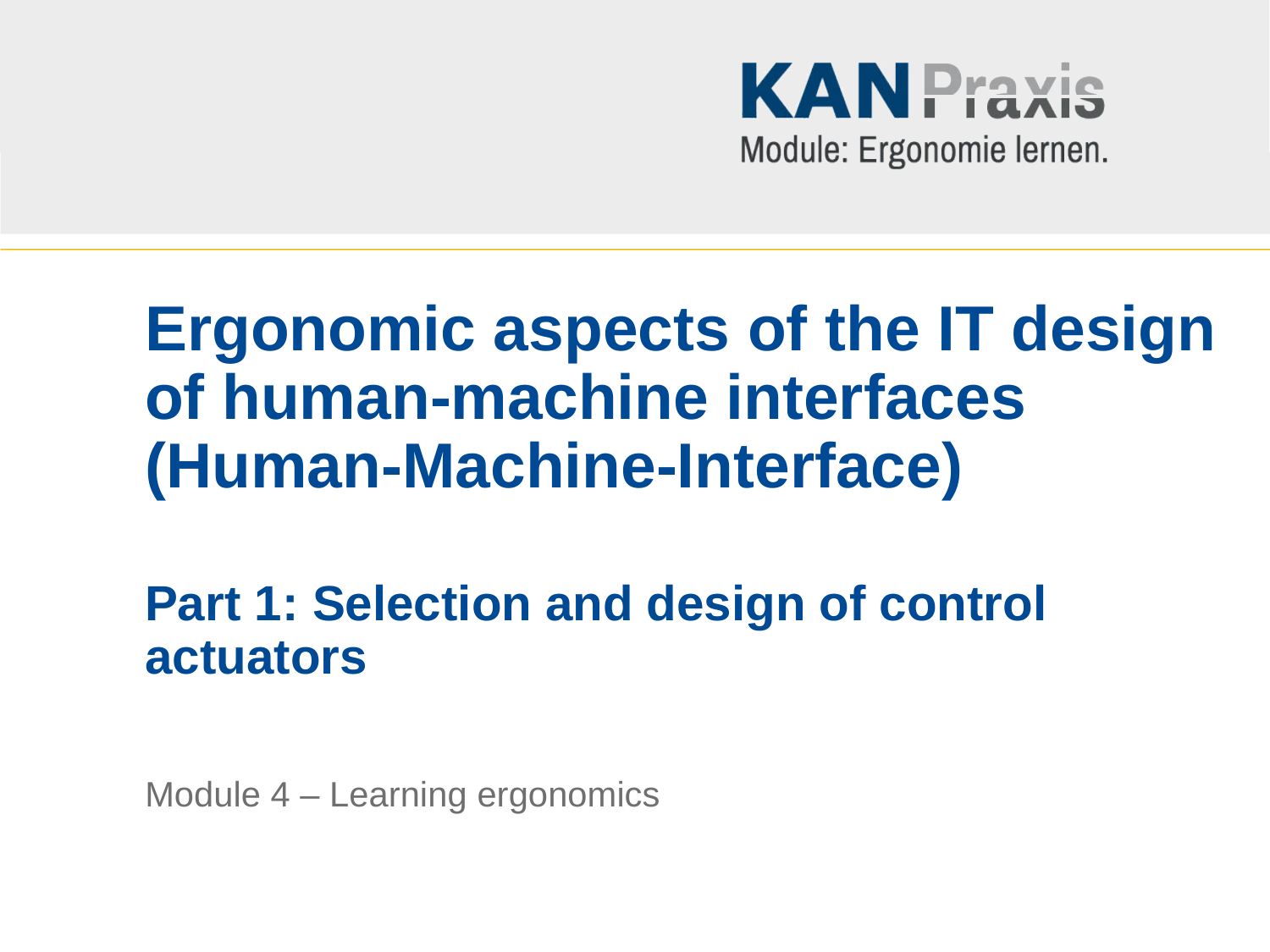

# Ergonomic aspects of the IT design of human-machine interfaces (Human-Machine-Interface) Part 1: Selection and design of control actuators
Module 4 – Learning ergonomics